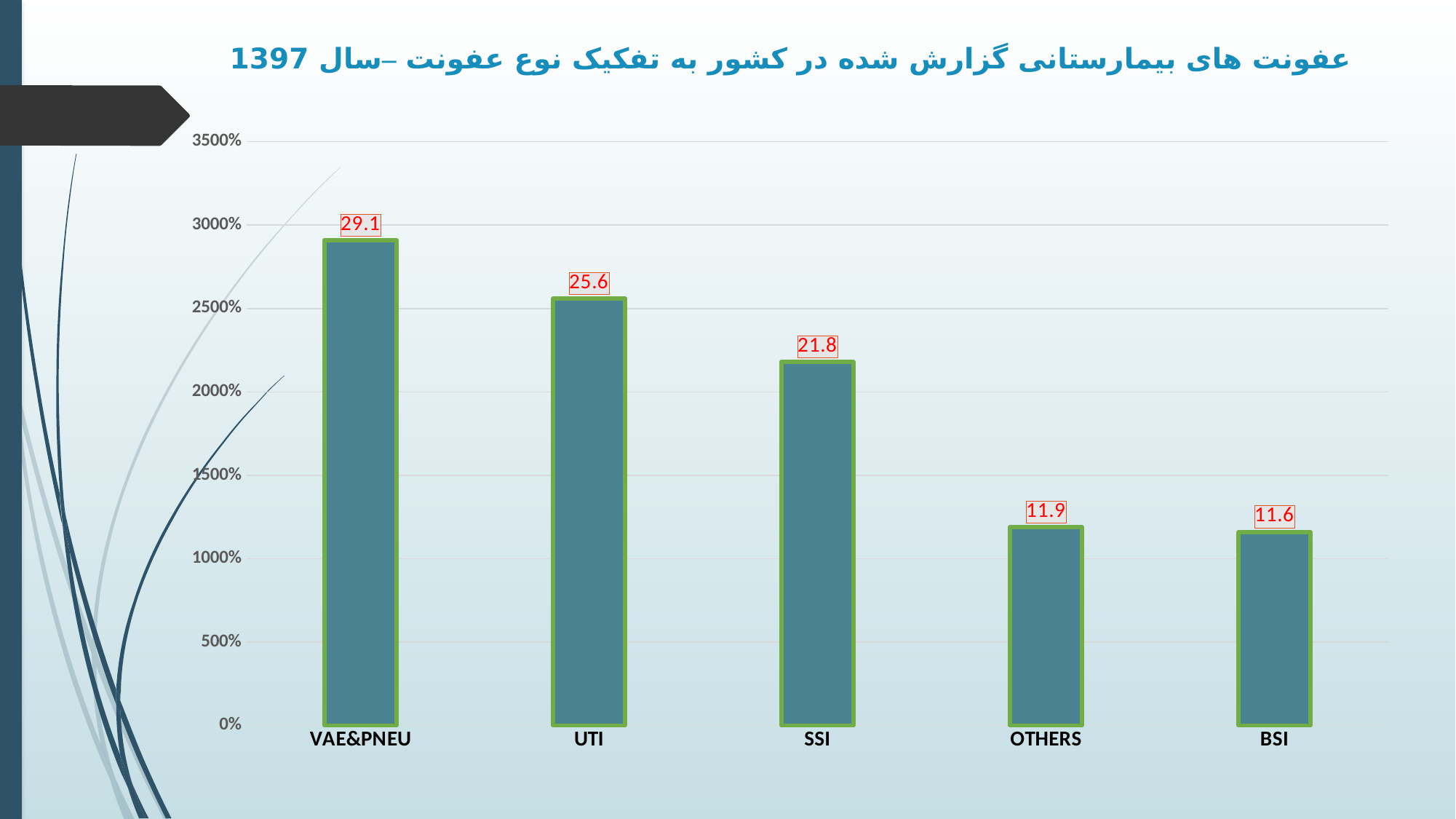

# عفونت های بیمارستانی گزارش شده در کشور به تفکیک نوع عفونت –سال 1397

### Chart

| Category |  |
|---|---|
| VAE&PNEU | 29.1 |
| UTI | 25.6 |
| SSI | 21.8 |
| OTHERS | 11.9 |
| BSI | 11.6 |